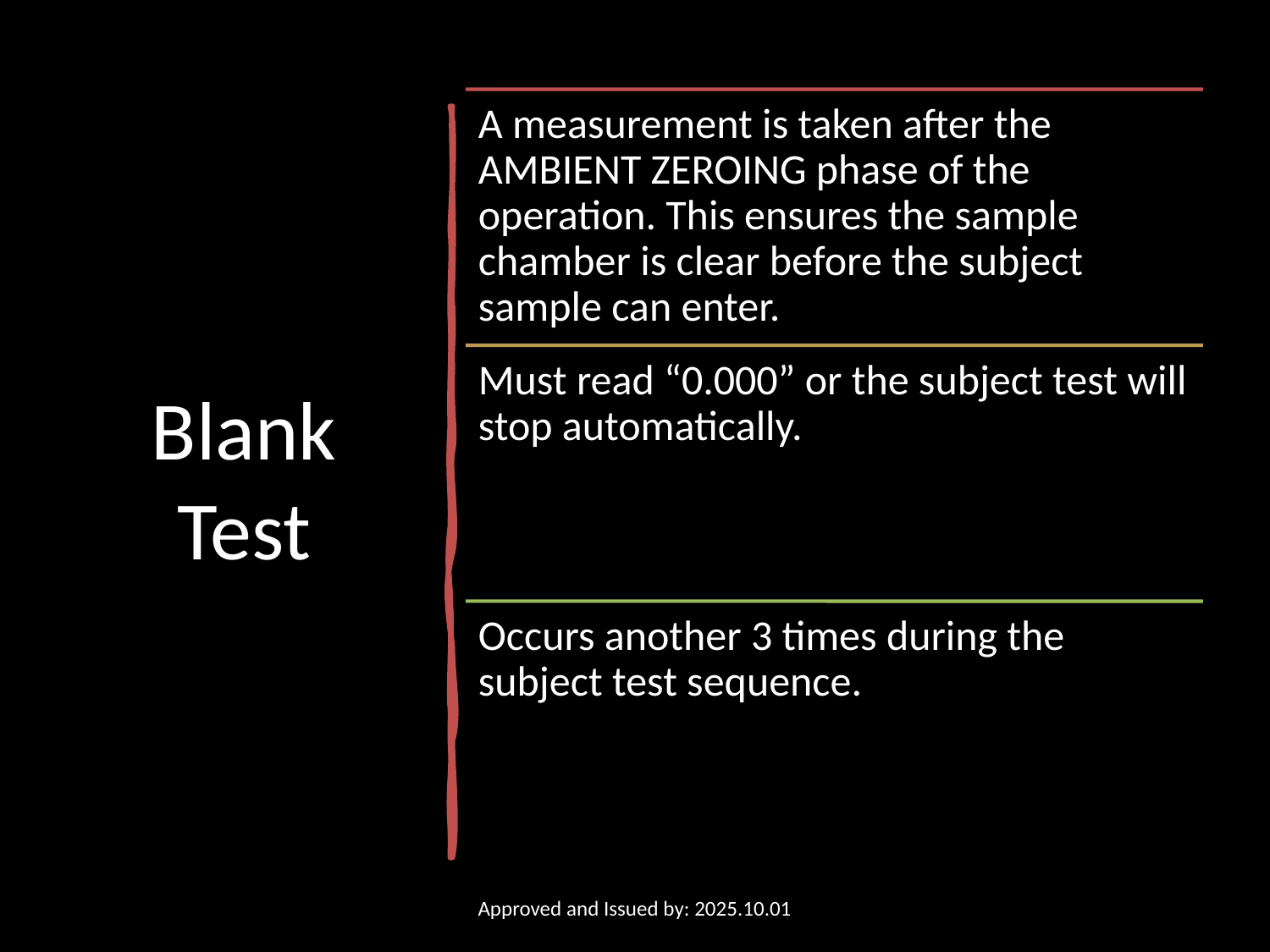

# Blank Test
A measurement is taken after the AMBIENT ZEROING phase of the operation. This ensures the sample chamber is clear before the subject sample can enter.
Must read “0.000” or the subject test will stop automatically.
Occurs another 3 times during the subject test sequence.

Approved and Issued by: 2025.10.01